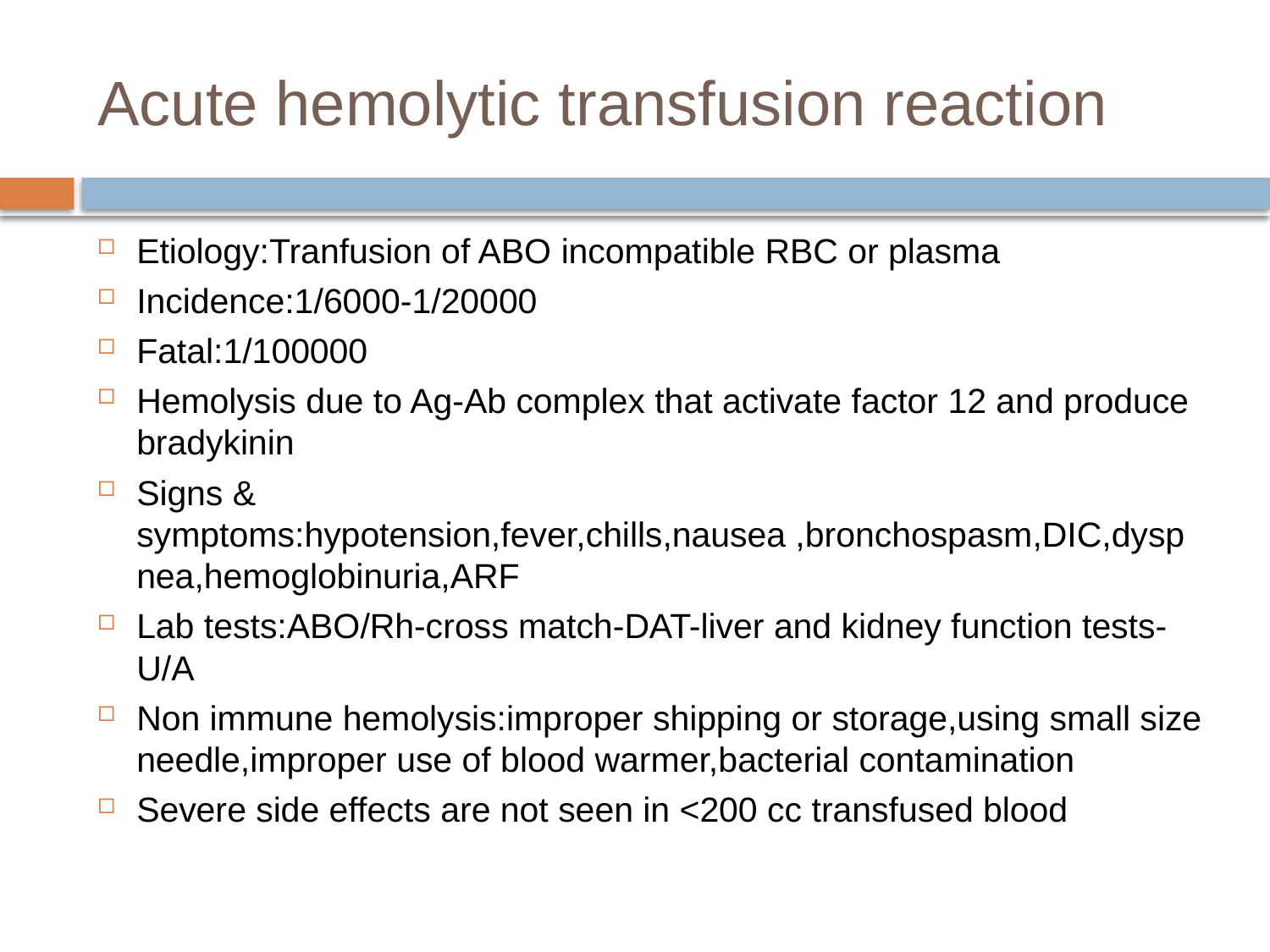

# Acute hemolytic transfusion reaction
Etiology:Tranfusion of ABO incompatible RBC or plasma
Incidence:1/6000-1/20000
Fatal:1/100000
Hemolysis due to Ag-Ab complex that activate factor 12 and produce bradykinin
Signs & symptoms:hypotension,fever,chills,nausea ,bronchospasm,DIC,dyspnea,hemoglobinuria,ARF
Lab tests:ABO/Rh-cross match-DAT-liver and kidney function tests-U/A
Non immune hemolysis:improper shipping or storage,using small size needle,improper use of blood warmer,bacterial contamination
Severe side effects are not seen in <200 cc transfused blood